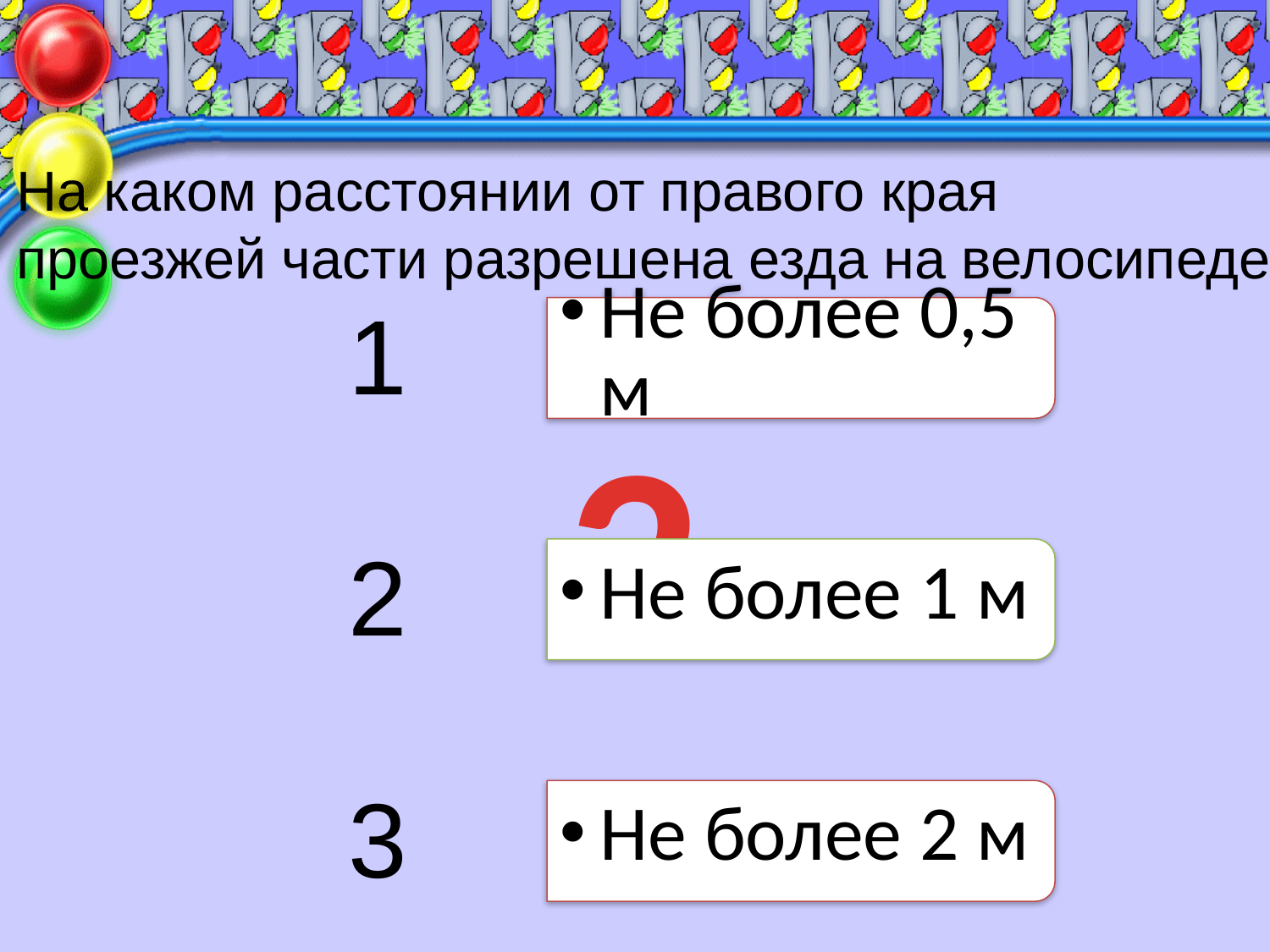

На каком расстоянии от правого края
проезжей части разрешена езда на велосипеде?

1
Не более 0,5 м
2
Не более 1 м
3
Не более 2 м
2